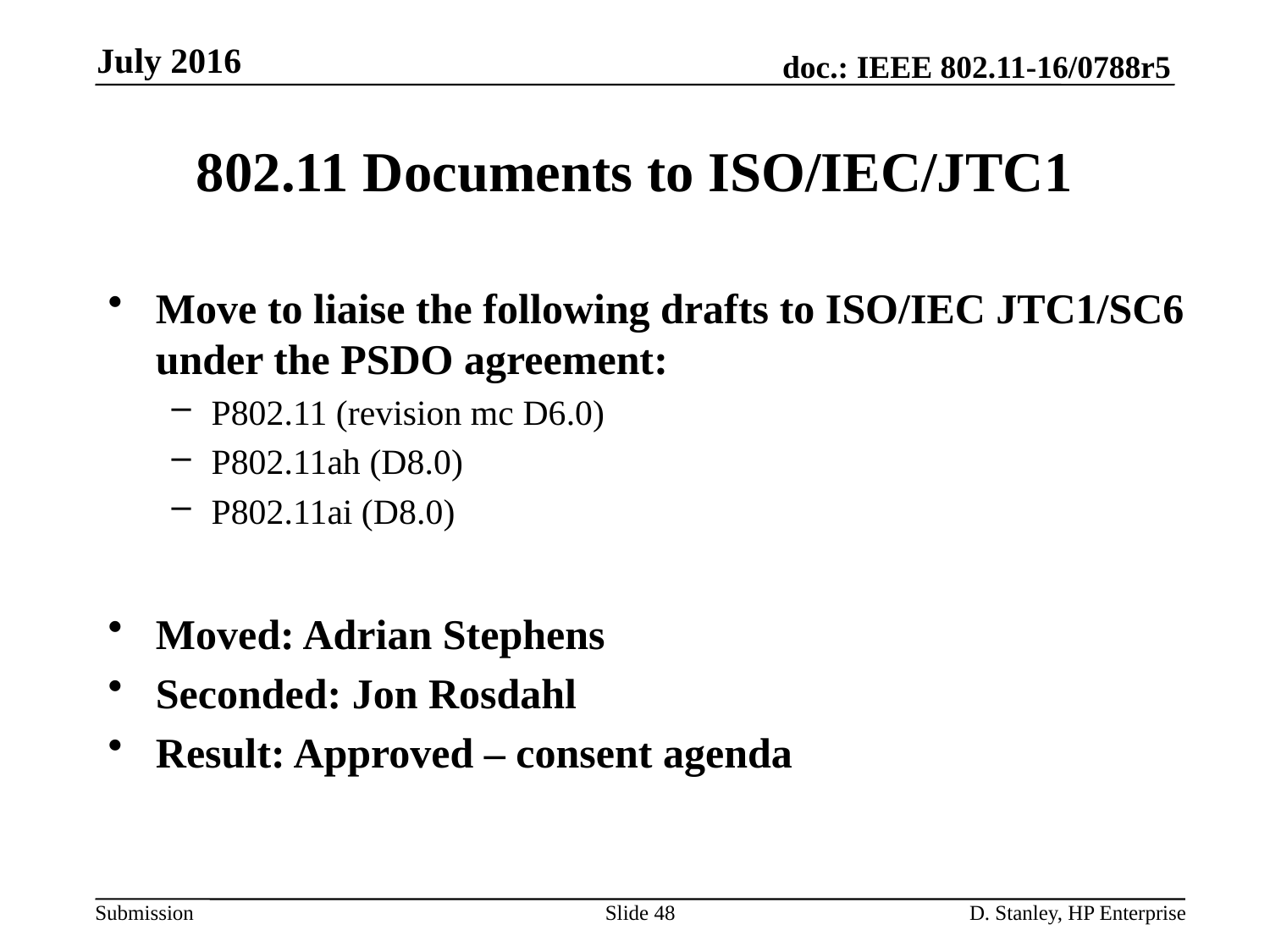

July 2016
# 802.11 Documents to ISO/IEC/JTC1
Move to liaise the following drafts to ISO/IEC JTC1/SC6 under the PSDO agreement:
P802.11 (revision mc D6.0)
P802.11ah (D8.0)
P802.11ai (D8.0)

Moved: Adrian Stephens
Seconded: Jon Rosdahl
Result: Approved – consent agenda

Slide 48
D. Stanley, HP Enterprise